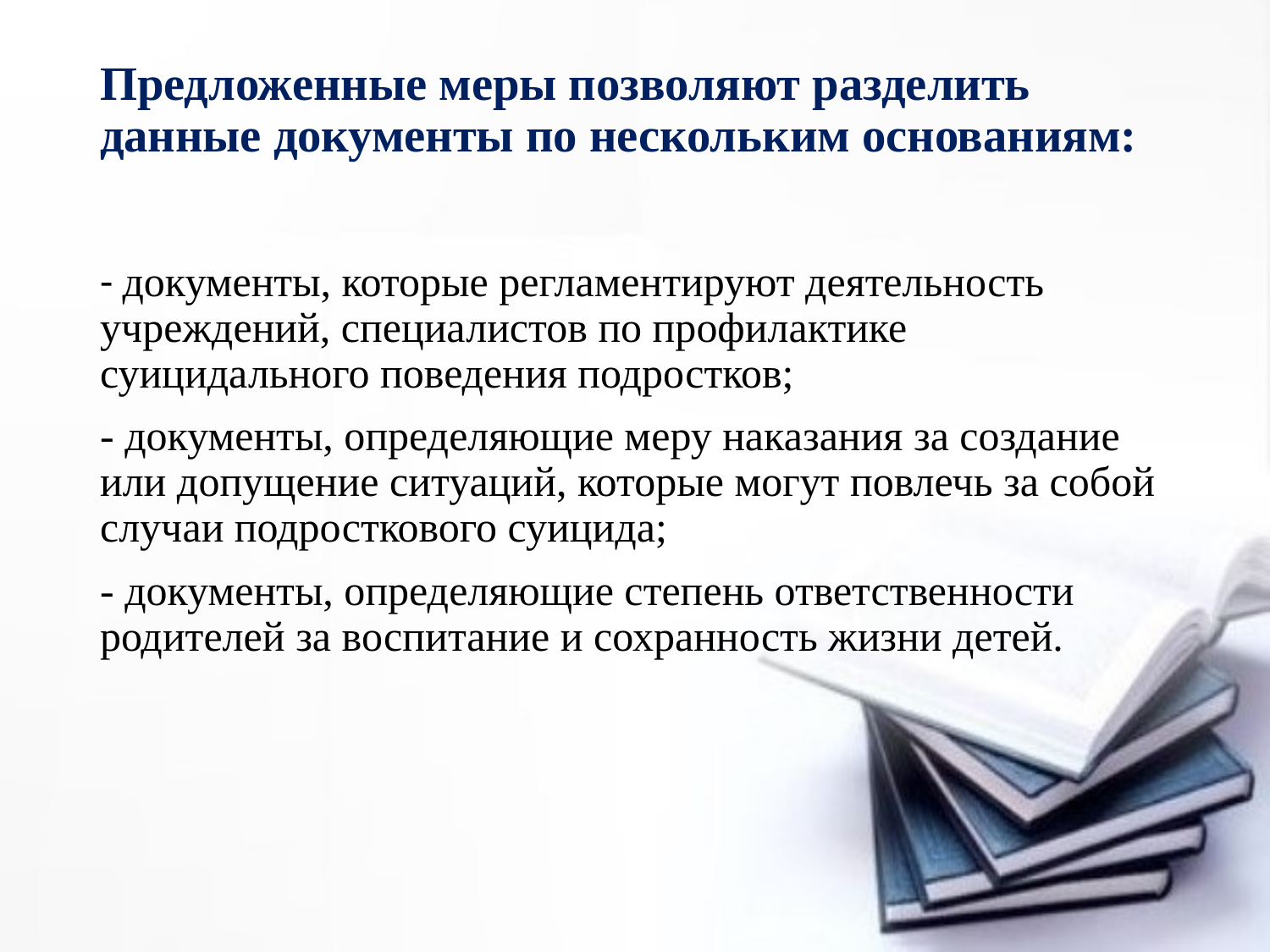

# Предложенные меры позволяют разделить данные документы по нескольким основаниям:
- документы, которые регламентируют деятельность учреждений, специалистов по профилактике суицидального поведения подростков;
- документы, определяющие меру наказания за создание или допущение ситуаций, которые могут повлечь за собой случаи подросткового суицида;
- документы, определяющие степень ответственности родителей за воспитание и сохранность жизни детей.